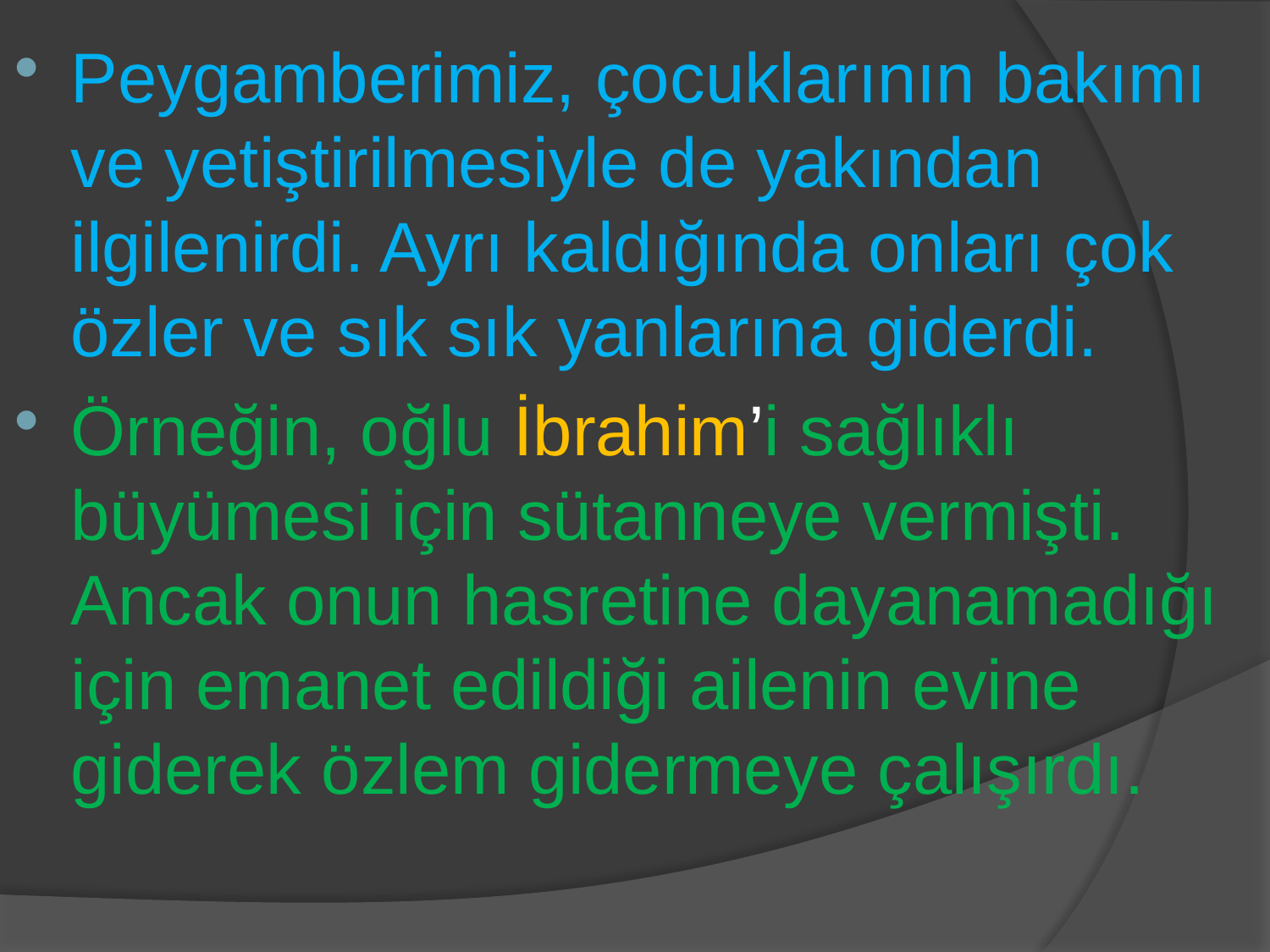

Peygamberimiz, çocuklarının bakımı ve yetiştirilmesiyle de yakından ilgilenirdi. Ayrı kaldığında onları çok özler ve sık sık yanlarına giderdi.
Örneğin, oğlu İbrahim’i sağlıklı büyümesi için sütanneye vermişti. Ancak onun hasretine dayanamadığı için emanet edildiği ailenin evine giderek özlem gidermeye çalışırdı.